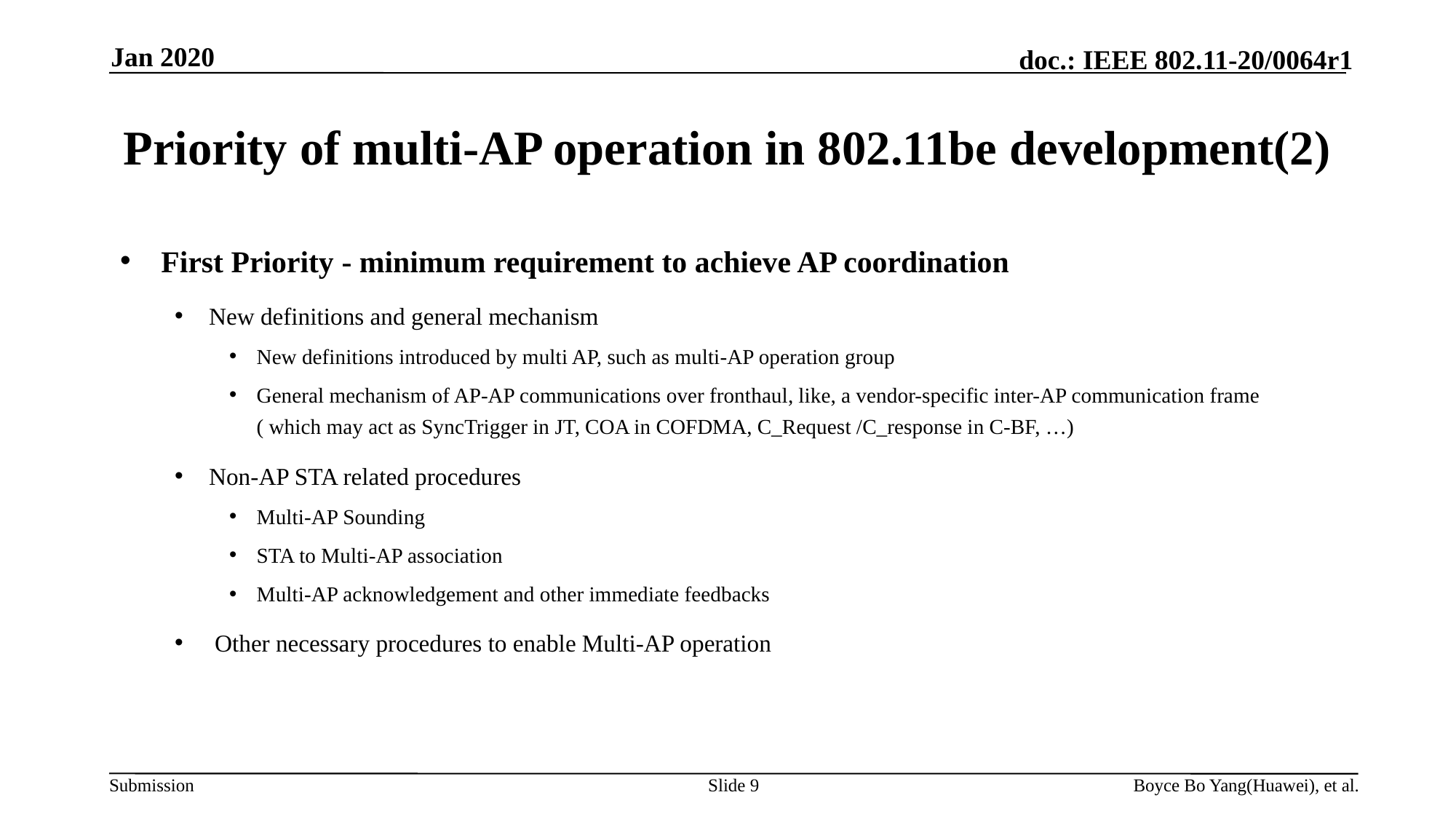

Jan 2020
# Priority of multi-AP operation in 802.11be development(2)
First Priority - minimum requirement to achieve AP coordination
New definitions and general mechanism
New definitions introduced by multi AP, such as multi-AP operation group
General mechanism of AP-AP communications over fronthaul, like, a vendor-specific inter-AP communication frame ( which may act as SyncTrigger in JT, COA in COFDMA, C_Request /C_response in C-BF, …)
Non-AP STA related procedures
Multi-AP Sounding
STA to Multi-AP association
Multi-AP acknowledgement and other immediate feedbacks
 Other necessary procedures to enable Multi-AP operation
Slide 9
Boyce Bo Yang(Huawei), et al.